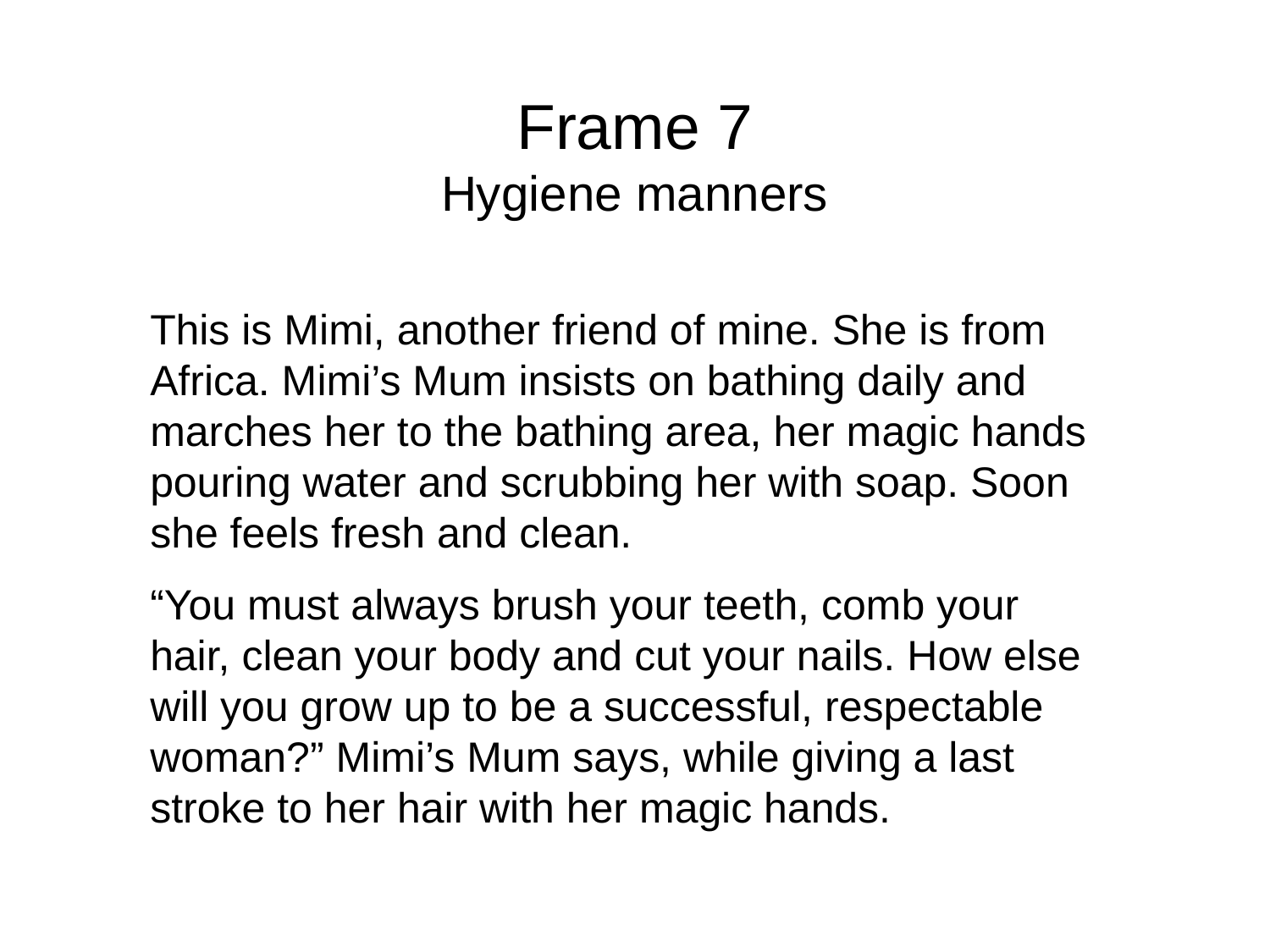

# Frame 7 Hygiene manners
This is Mimi, another friend of mine. She is from Africa. Mimi’s Mum insists on bathing daily and marches her to the bathing area, her magic hands pouring water and scrubbing her with soap. Soon she feels fresh and clean.
“You must always brush your teeth, comb your hair, clean your body and cut your nails. How else will you grow up to be a successful, respectable woman?” Mimi’s Mum says, while giving a last stroke to her hair with her magic hands.